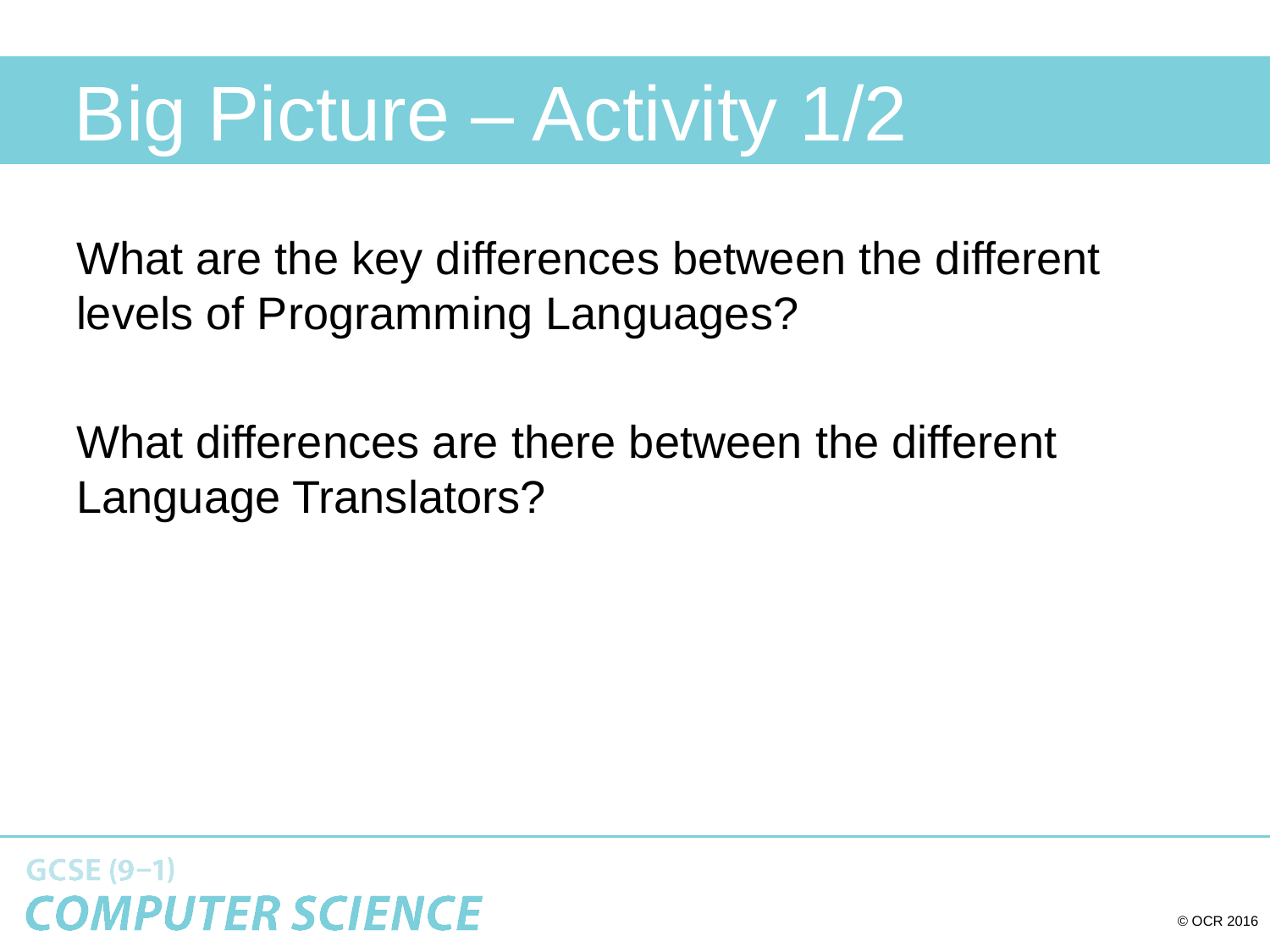

# Big Picture – Activity 1/2
What are the key differences between the different levels of Programming Languages?

What differences are there between the different Language Translators?